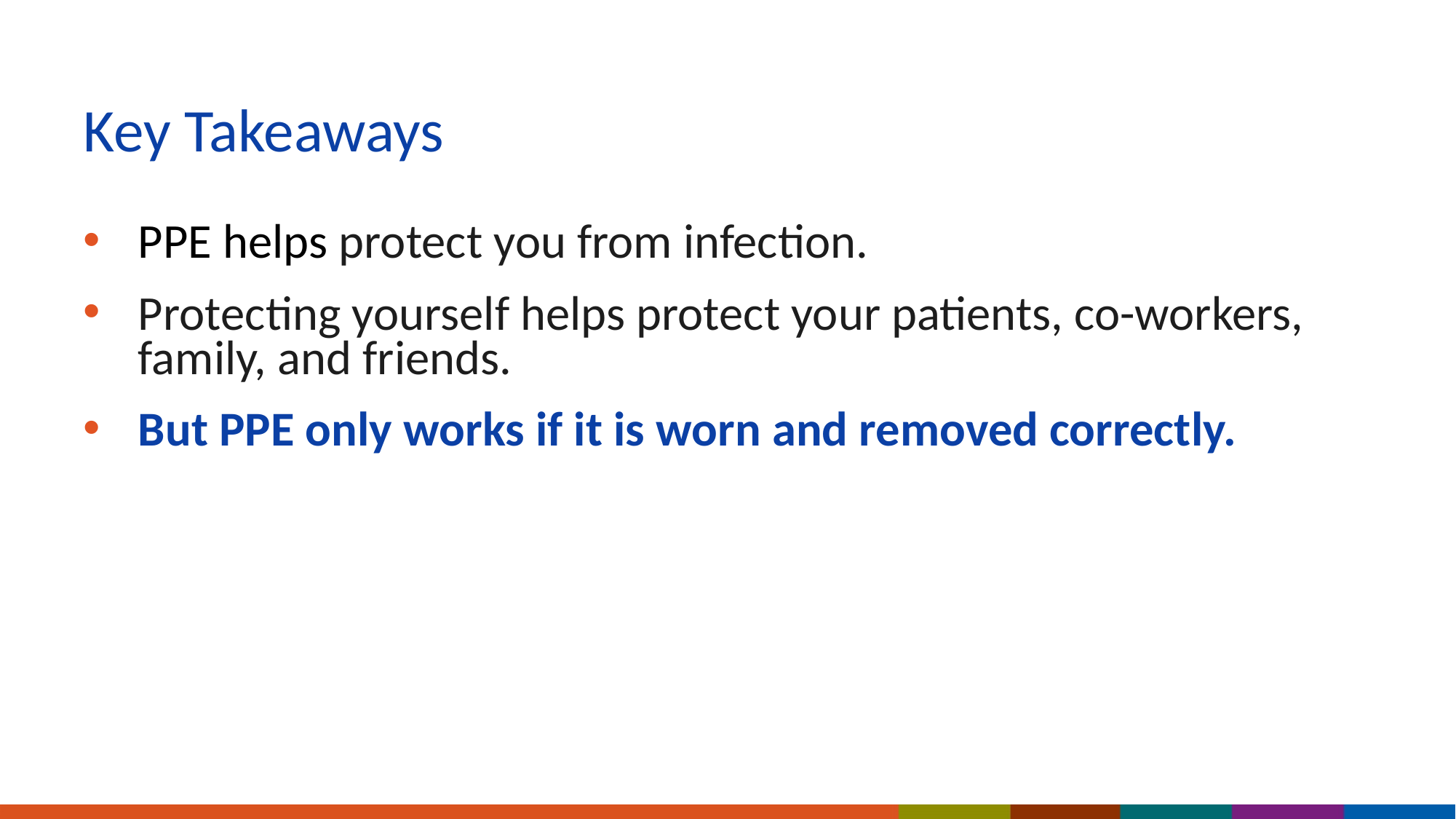

# Key Takeaways
PPE helps protect you from infection.
Protecting yourself helps protect your patients, co-workers, family, and friends.
But PPE only works if it is worn and removed correctly.